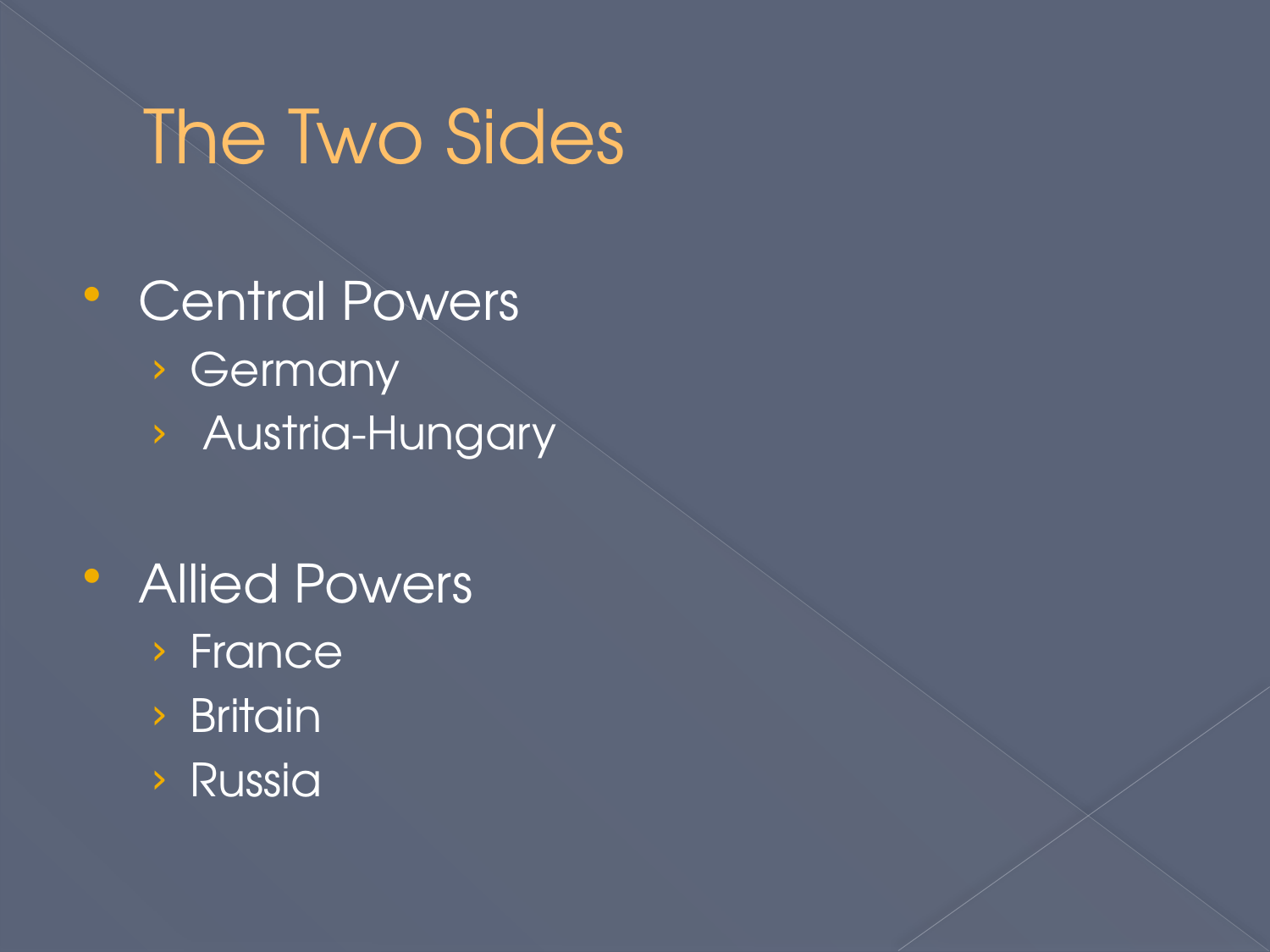

# The Two Sides
Central Powers
Germany
 Austria-Hungary

Allied Powers
France
Britain
Russia